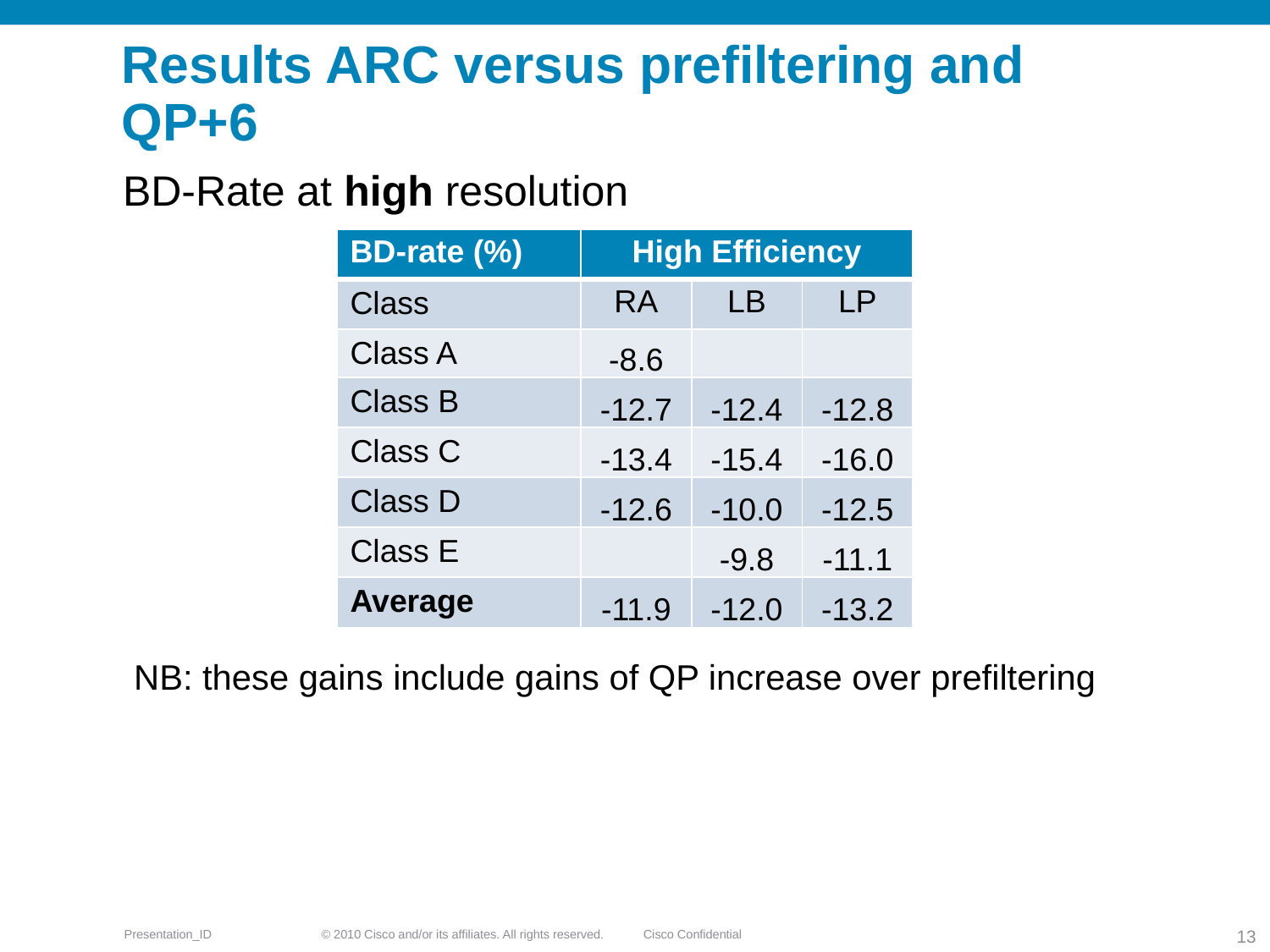

# Results ARC versus prefiltering and QP+6
BD-Rate at high resolution
| BD-rate (%) | High Efficiency |  |  |
| --- | --- | --- | --- |
| Class | RA | LB | LP |
| Class A | -8.6 |  |  |
| Class B | -12.7 | -12.4 | -12.8 |
| Class C | -13.4 | -15.4 | -16.0 |
| Class D | -12.6 | -10.0 | -12.5 |
| Class E |  | -9.8 | -11.1 |
| Average | -11.9 | -12.0 | -13.2 |
NB: these gains include gains of QP increase over prefiltering